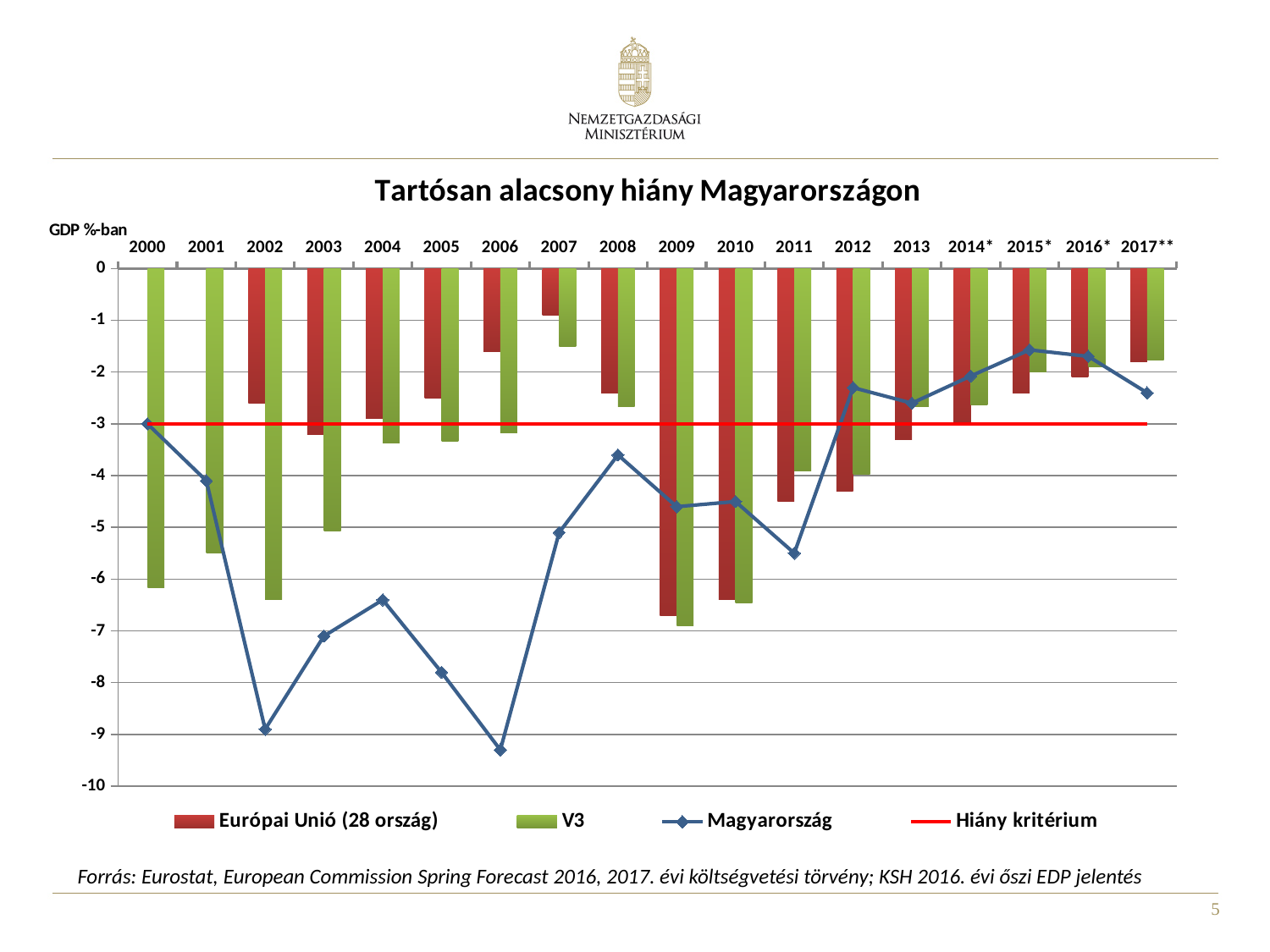

### Chart: Tartósan alacsony hiány Magyarországon

| Category | Európai Unió (28 ország) | V3 | Magyarország | Hiány kritérium |
|---|---|---|---|---|
| 2000 | None | -6.166666666666667 | -3.0 | -3.0 |
| 2001 | None | -5.5 | -4.1 | -3.0 |
| 2002 | -2.6 | -6.3999999999999995 | -8.9 | -3.0 |
| 2003 | -3.2 | -5.066666666666666 | -7.1 | -3.0 |
| 2004 | -2.9 | -3.3666666666666667 | -6.4 | -3.0 |
| 2005 | -2.5 | -3.3333333333333335 | -7.8 | -3.0 |
| 2006 | -1.6 | -3.1666666666666665 | -9.3 | -3.0 |
| 2007 | -0.9 | -1.5 | -5.1 | -3.0 |
| 2008 | -2.4 | -2.6666666666666665 | -3.6 | -3.0 |
| 2009 | -6.7 | -6.900000000000001 | -4.6 | -3.0 |
| 2010 | -6.4 | -6.466666666666666 | -4.5 | -3.0 |
| 2011 | -4.5 | -3.9 | -5.5 | -3.0 |
| 2012 | -4.3 | -3.9666666666666663 | -2.3 | -3.0 |
| 2013 | -3.3 | -2.6666666666666665 | -2.6 | -3.0 |
| 2014* | -3.0 | -2.6333333333333333 | -2.075835731370732 | -3.0 |
| 2015* | -2.4 | -2.0 | -1.570346878209286 | -3.0 |
| 2016* | -2.1 | -1.8999999999999997 | -1.6954201586014819 | -3.0 |
| 2017** | -1.8 | -1.7666666666666668 | -2.4 | -3.0 |
Forrás: Eurostat, European Commission Spring Forecast 2016, 2017. évi költségvetési törvény; KSH 2016. évi őszi EDP jelentés